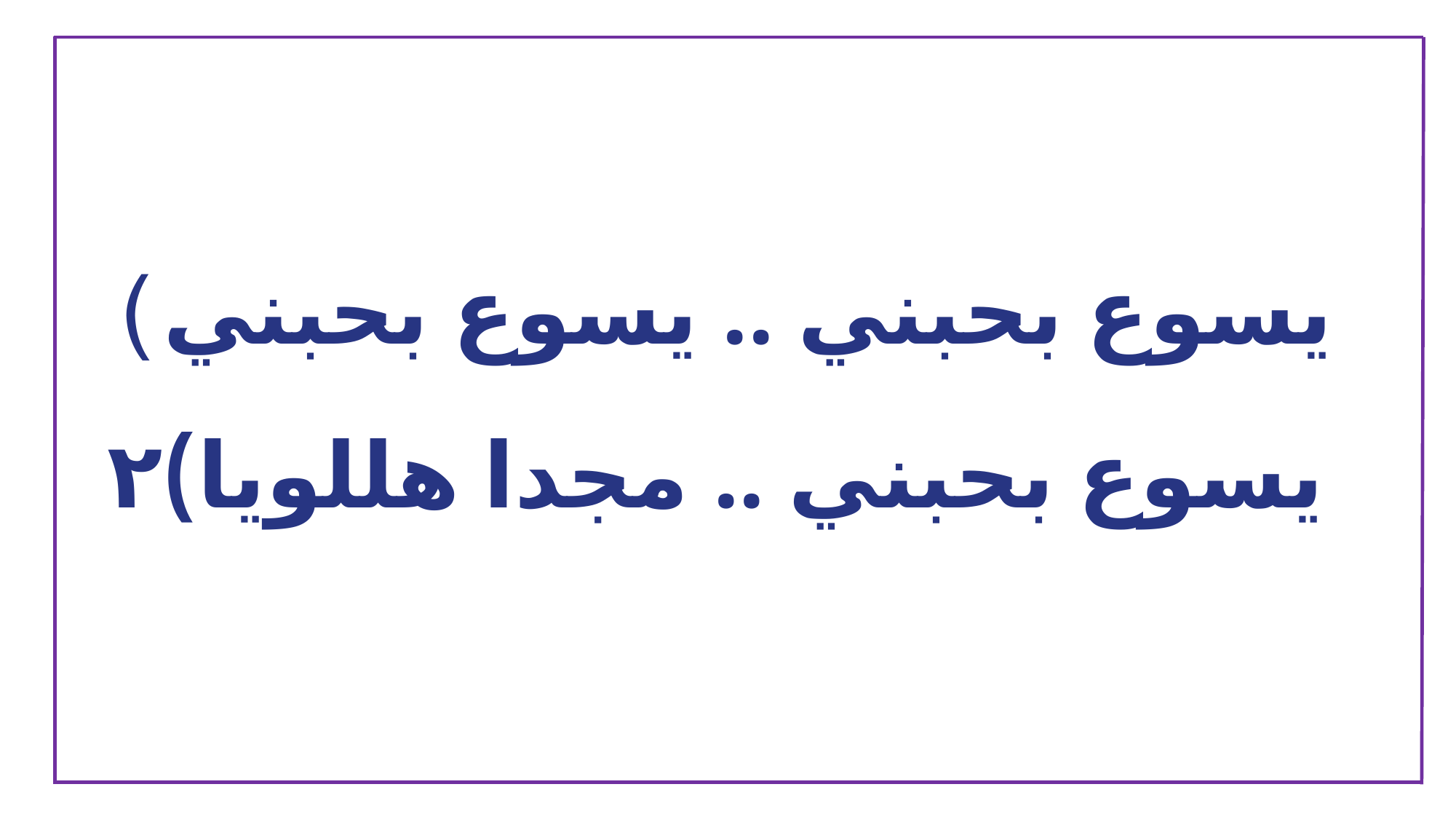

(يسوع بحبني .. يسوع بحبني
يسوع بحبني .. مجدا هللويا)٢